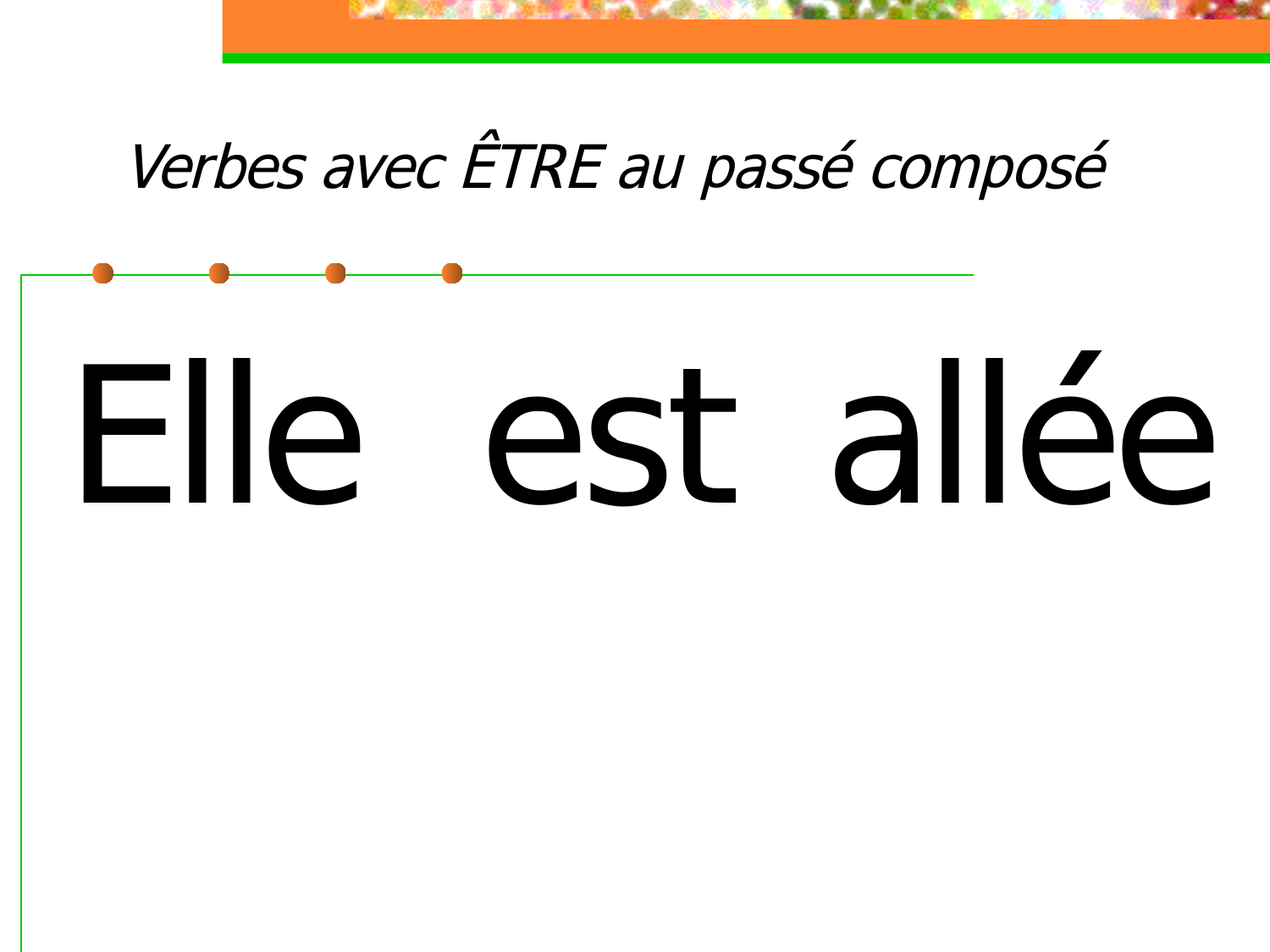

# Verbes avec ÊTRE au passé composé
Elle
est
allée